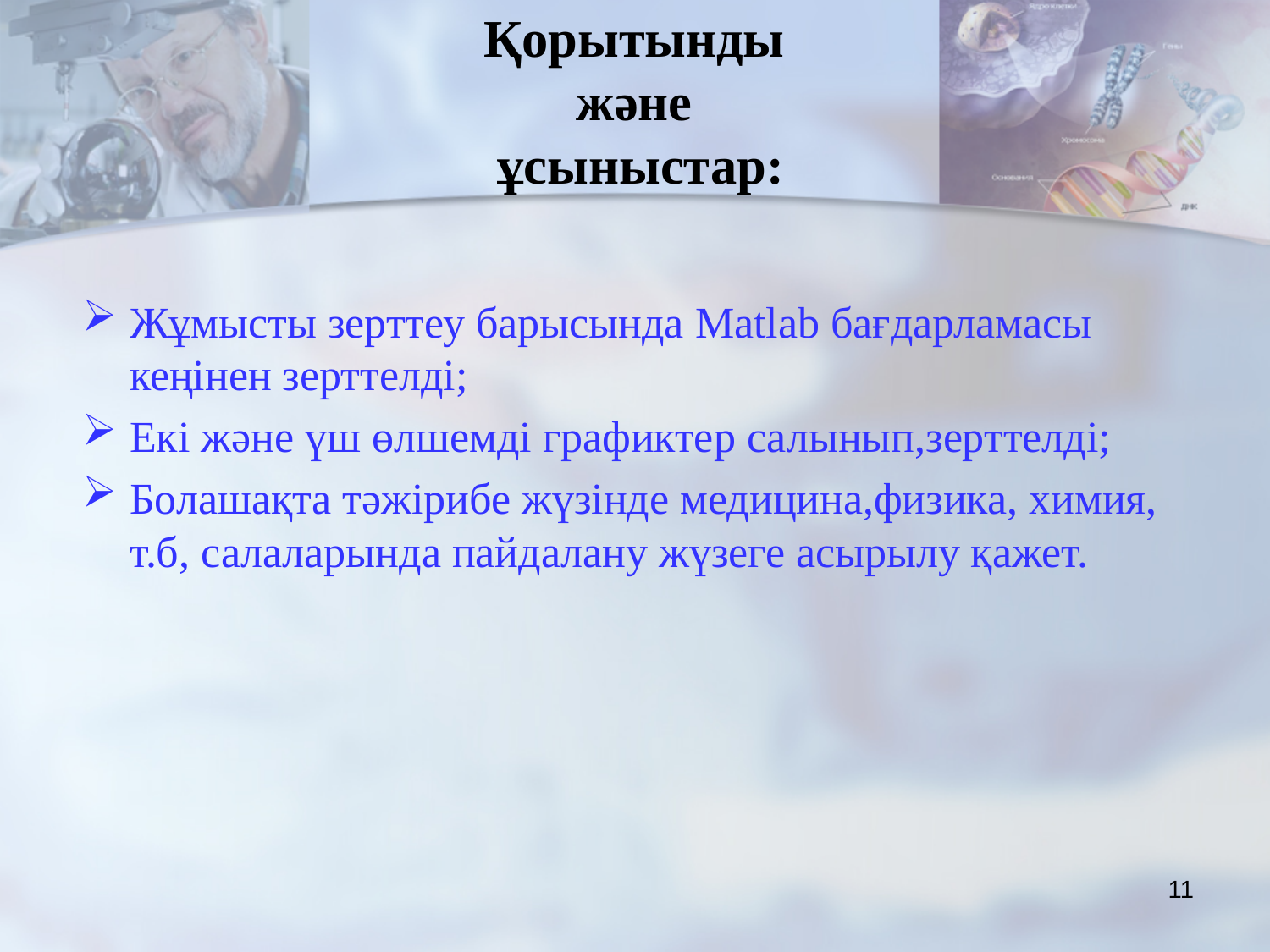

# Қорытынды және ұсыныстар:
Жұмысты зерттеу барысында Matlab бағдарламасы кеңінен зерттелді;
Екі және үш өлшемді графиктер салынып,зерттелді;
Болашақта тәжірибе жүзінде медицина,физика, химия, т.б, салаларында пайдалану жүзеге асырылу қажет.
11